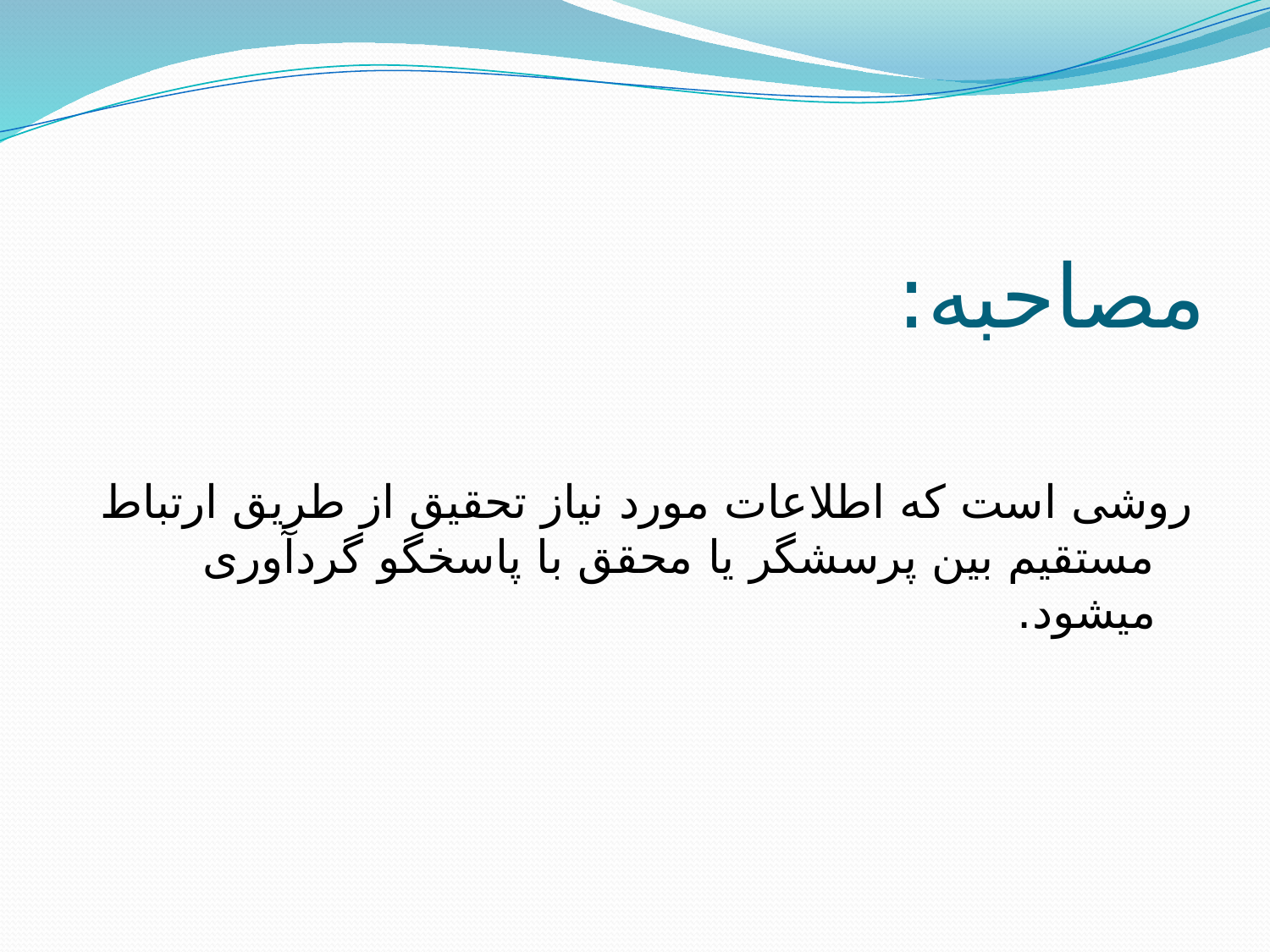

# مصاحبه:
روشی است که اطلاعات مورد نیاز تحقیق از طریق ارتباط مستقیم بین پرسشگر یا محقق با پاسخگو گردآوری می‫شود.